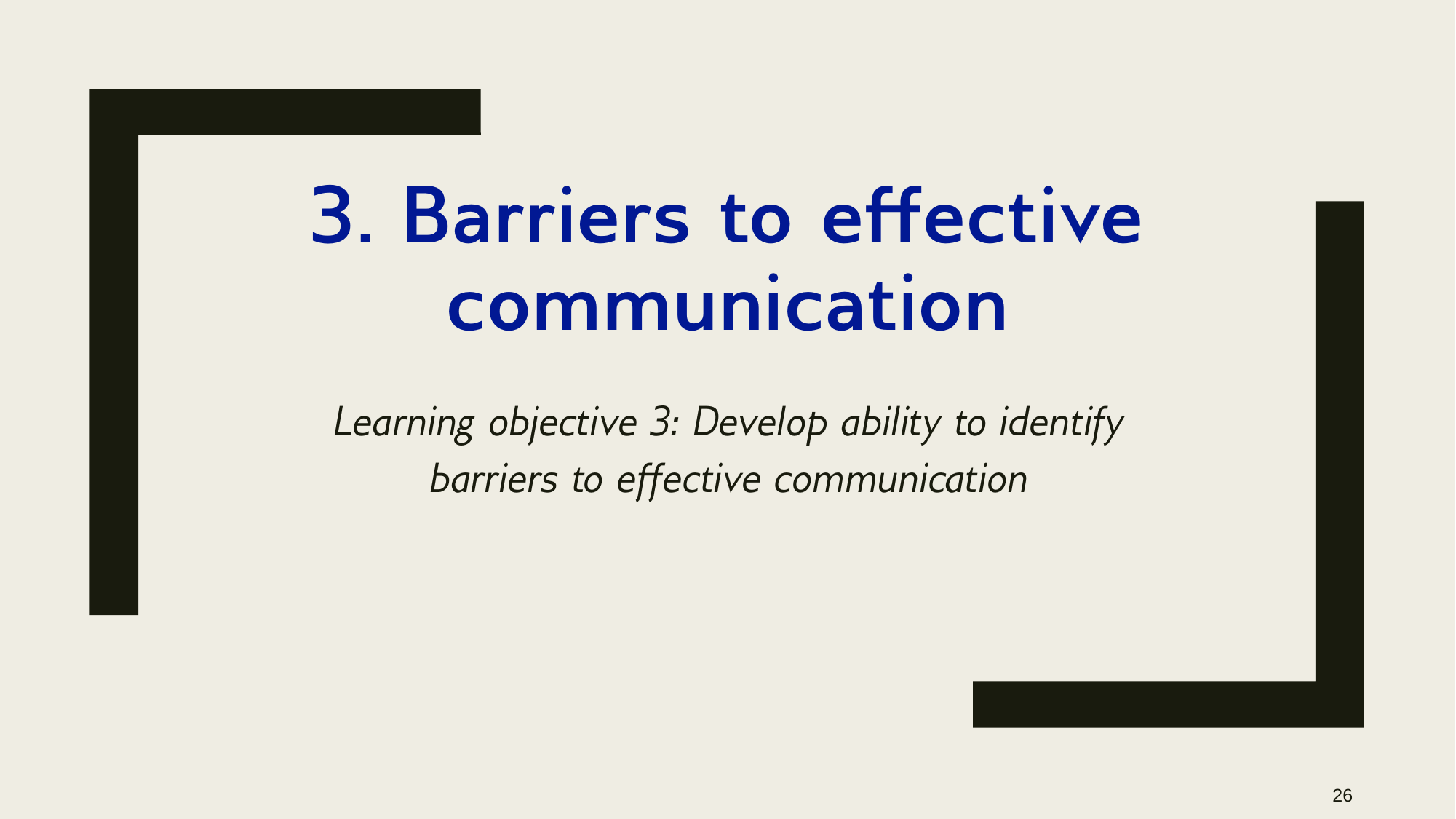

# 3. Barriers to effective communication
Learning objective 3: Develop ability to identify barriers to effective communication

26